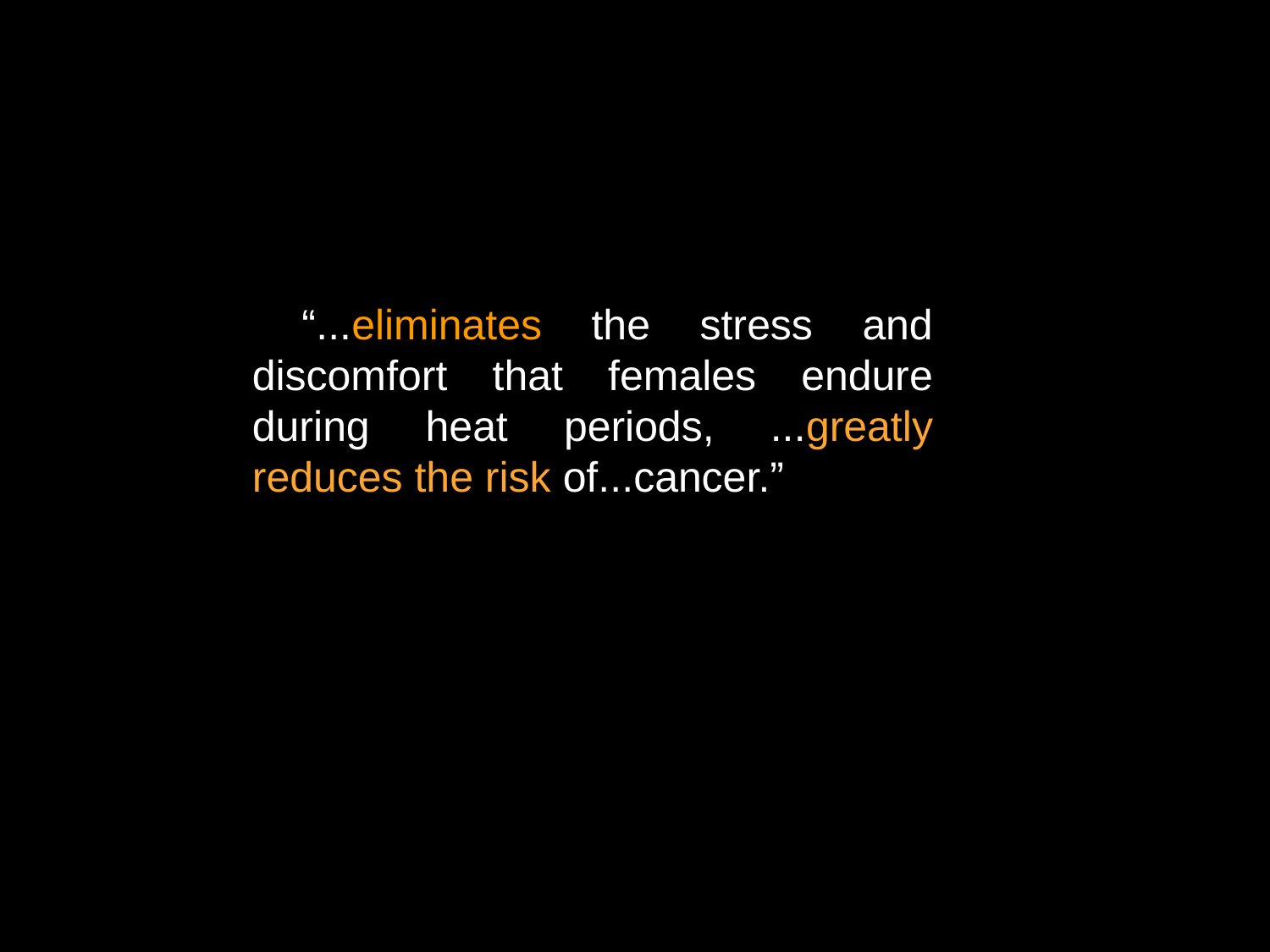

“...eliminates the stress and discomfort that females endure during heat periods, ...greatly reduces the risk of...cancer.”